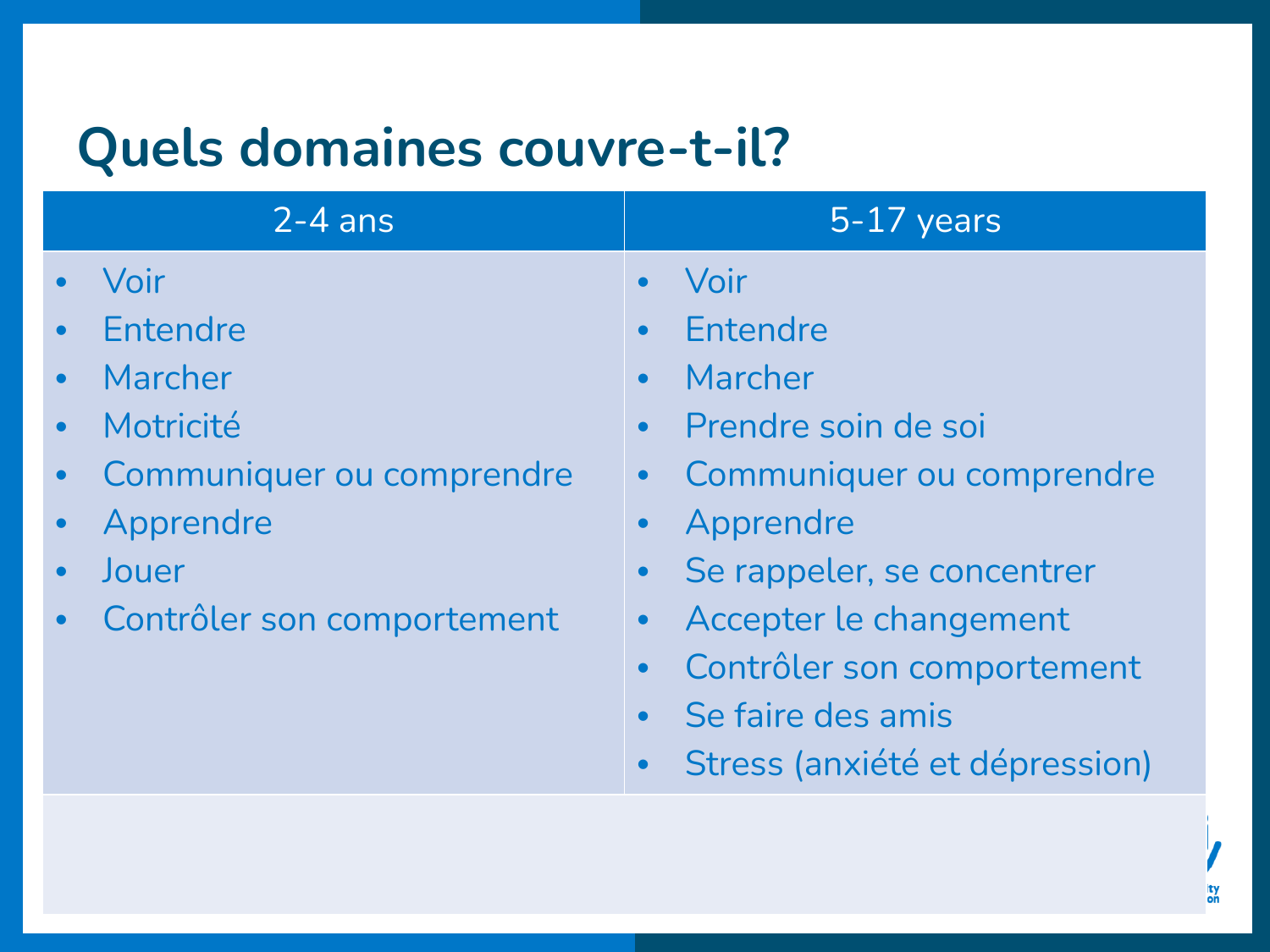

# Quels domaines couvre-t-il?
| 2-4 ans | 5-17 years |
| --- | --- |
| Voir Entendre Marcher Motricité Communiquer ou comprendre Apprendre Jouer Contrôler son comportement | Voir Entendre Marcher Prendre soin de soi Communiquer ou comprendre Apprendre Se rappeler, se concentrer Accepter le changement Contrôler son comportement Se faire des amis Stress (anxiété et dépression) |
|  |  |